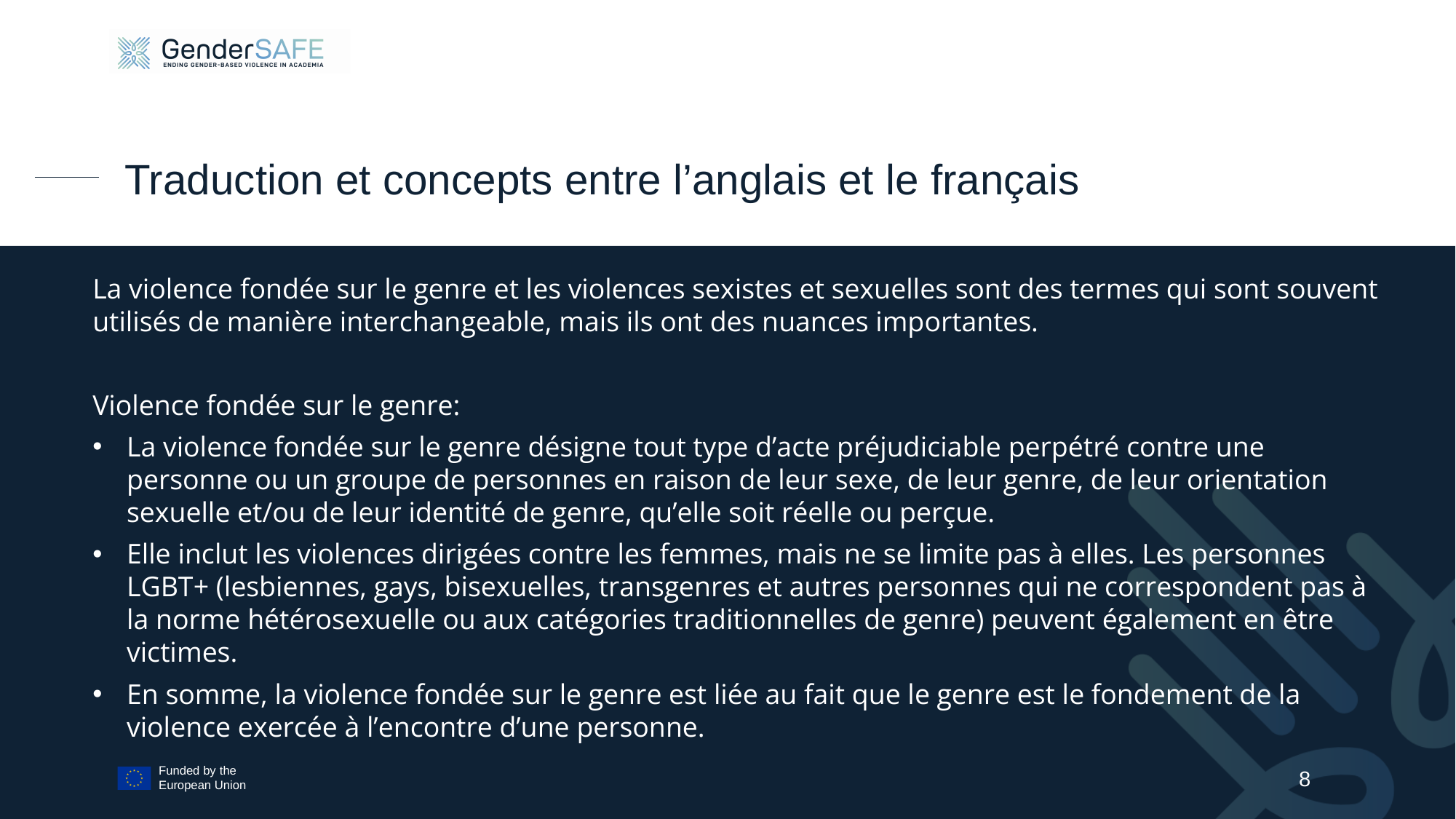

# Traduction et concepts entre l’anglais et le français
La violence fondée sur le genre et les violences sexistes et sexuelles sont des termes qui sont souvent utilisés de manière interchangeable, mais ils ont des nuances importantes.

Violence fondée sur le genre:
La violence fondée sur le genre désigne tout type d’acte préjudiciable perpétré contre une personne ou un groupe de personnes en raison de leur sexe, de leur genre, de leur orientation sexuelle et/ou de leur identité de genre, qu’elle soit réelle ou perçue.
Elle inclut les violences dirigées contre les femmes, mais ne se limite pas à elles. Les personnes LGBT+ (lesbiennes, gays, bisexuelles, transgenres et autres personnes qui ne correspondent pas à la norme hétérosexuelle ou aux catégories traditionnelles de genre) peuvent également en être victimes.
En somme, la violence fondée sur le genre est liée au fait que le genre est le fondement de la violence exercée à l’encontre d’une personne.